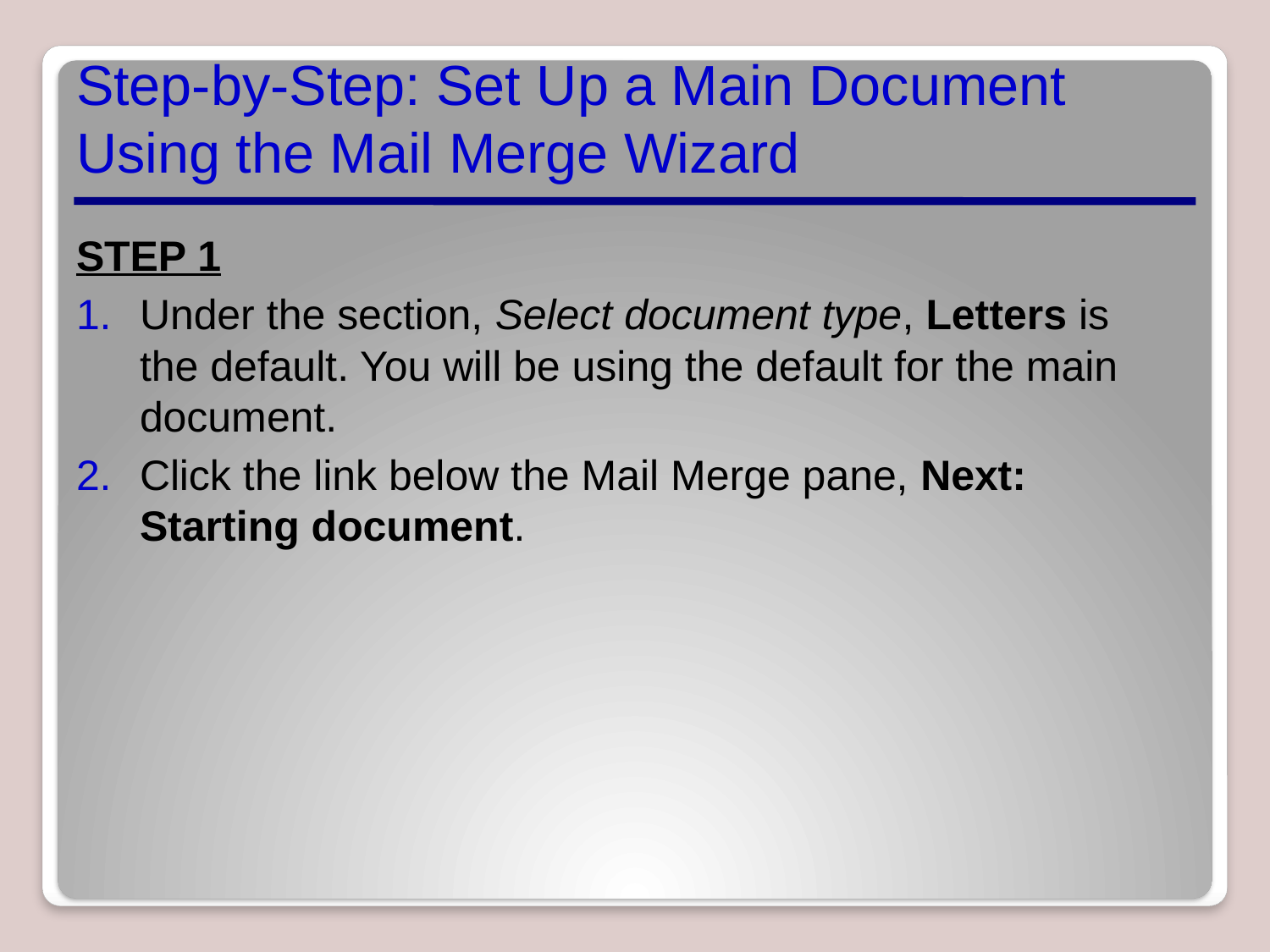

# Step-by-Step: Set Up a Main Document Using the Mail Merge Wizard
STEP 1
Under the section, Select document type, Letters is
the default. You will be using the default for the main document.
Click the link below the Mail Merge pane, Next: Starting document.